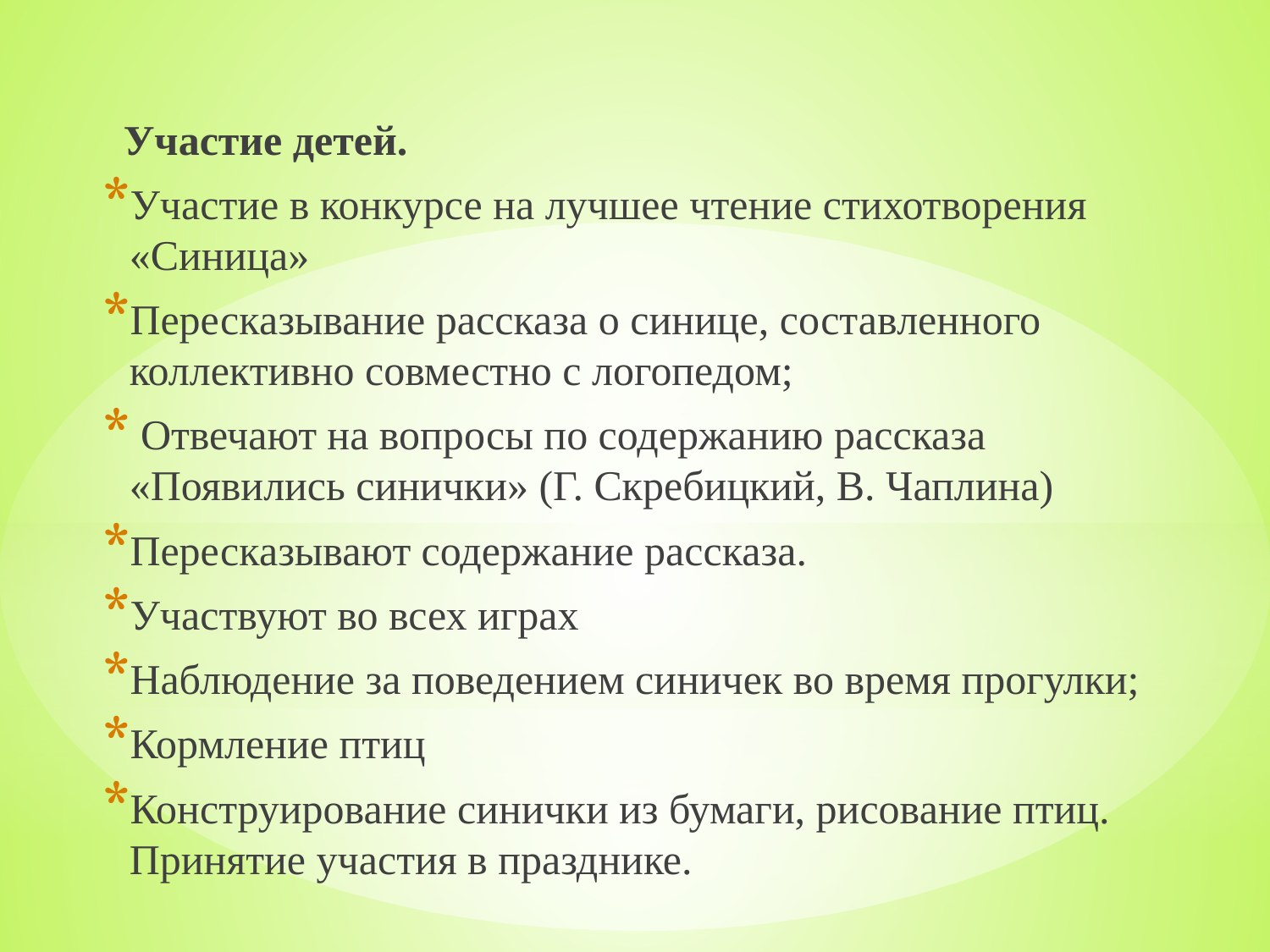

Участие детей.
Участие в конкурсе на лучшее чтение стихотворения  «Синица»
Пересказывание рассказа о синице, составленного коллективно совместно с логопедом;
 Отвечают на вопросы по содержанию рассказа «Появились синички» (Г. Скребицкий, В. Чаплина)
Пересказывают содержание рассказа.
Участвуют во всех играх
Наблюдение за поведением синичек во время прогулки;
Кормление птиц
Конструирование синички из бумаги, рисование птиц. Принятие участия в празднике.